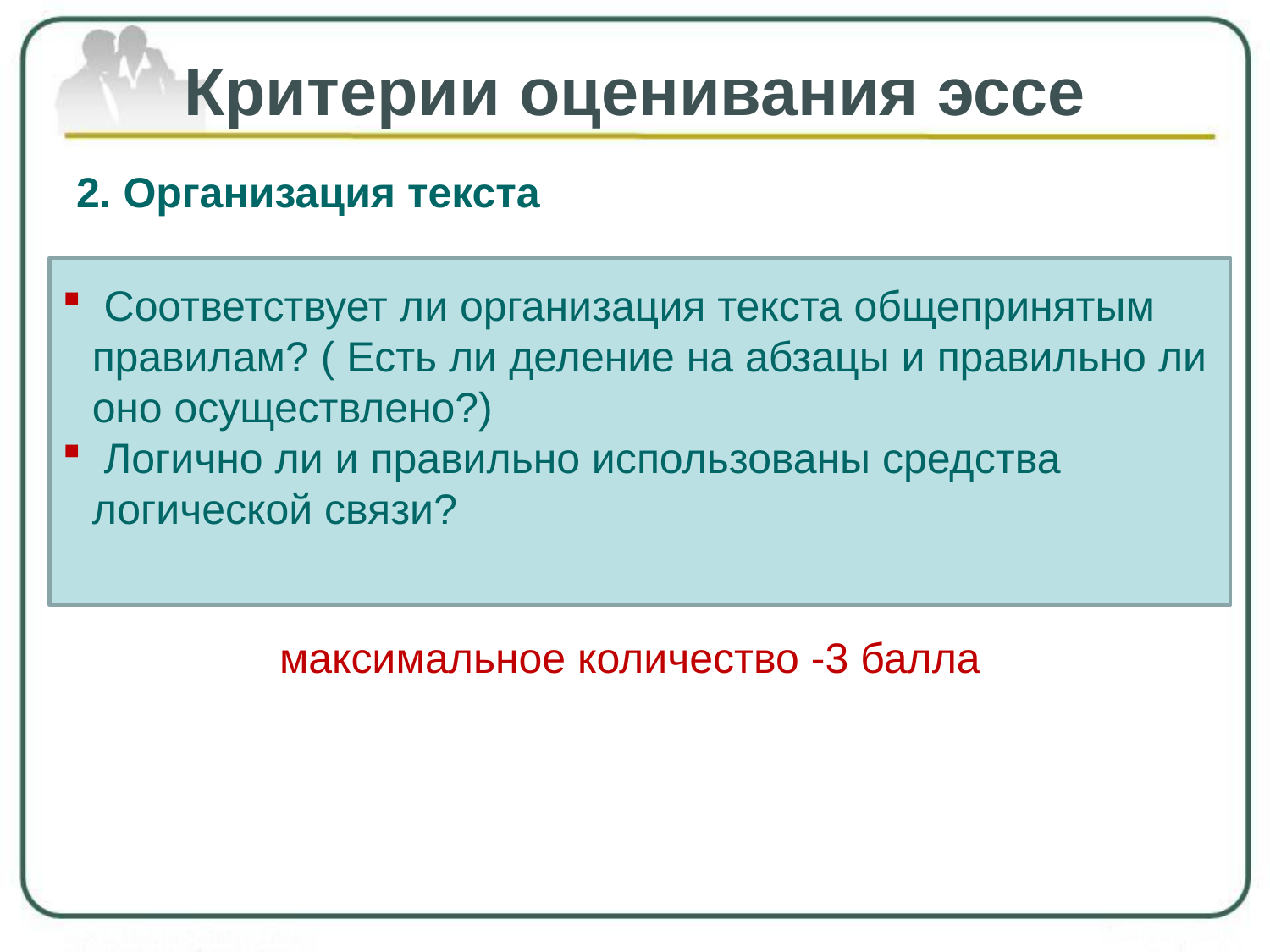

# Критерии оценивания эссе
2. Организация текста
 Соответствует ли организация текста общепринятым правилам? ( Есть ли деление на абзацы и правильно ли оно осуществлено?)
 Логично ли и правильно использованы средства логической связи?

максимальное количество -3 балла